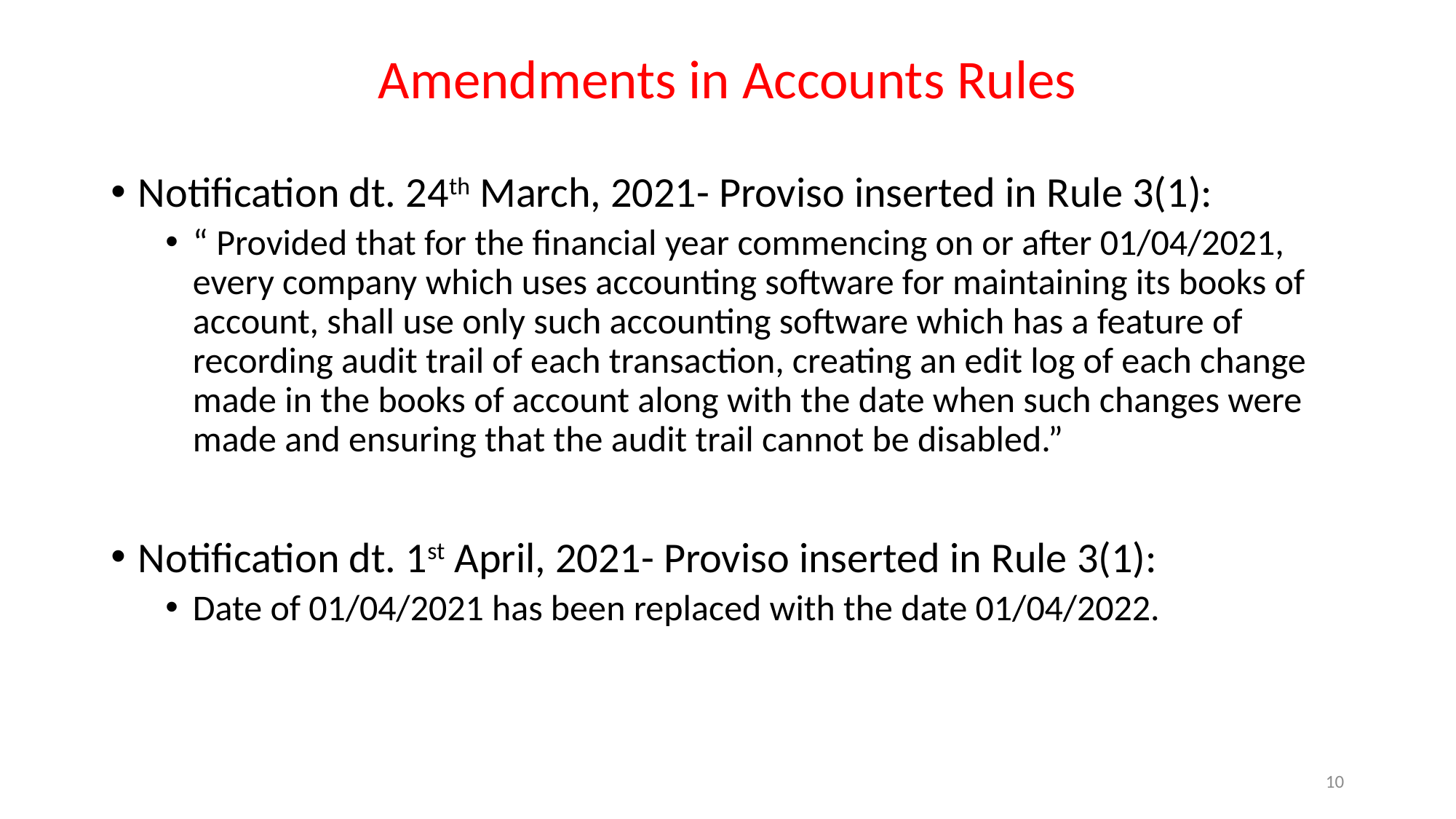

# Amendments in Accounts Rules
Notification dt. 24th March, 2021- Proviso inserted in Rule 3(1):
“ Provided that for the financial year commencing on or after 01/04/2021, every company which uses accounting software for maintaining its books of account, shall use only such accounting software which has a feature of recording audit trail of each transaction, creating an edit log of each change made in the books of account along with the date when such changes were made and ensuring that the audit trail cannot be disabled.”

Notification dt. 1st April, 2021- Proviso inserted in Rule 3(1):
Date of 01/04/2021 has been replaced with the date 01/04/2022.
10